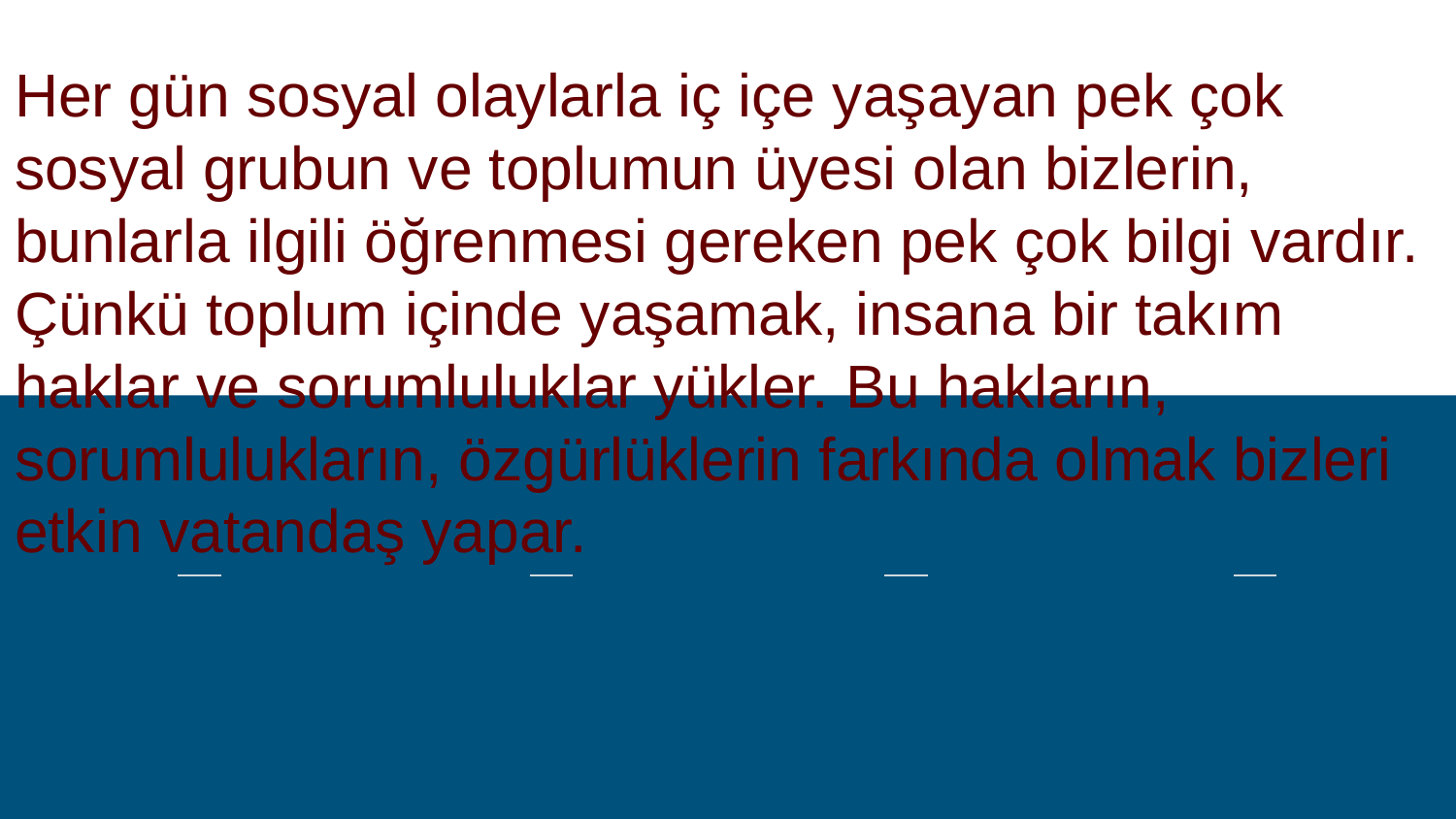

Her gün sosyal olaylarla iç içe yaşayan pek çok sosyal grubun ve toplumun üyesi olan bizlerin, bunlarla ilgili öğrenmesi gereken pek çok bilgi vardır. Çünkü toplum içinde yaşamak, insana bir takım haklar ve sorumluluklar yükler. Bu hakların, sorumlulukların, özgürlüklerin farkında olmak bizleri etkin vatandaş yapar.